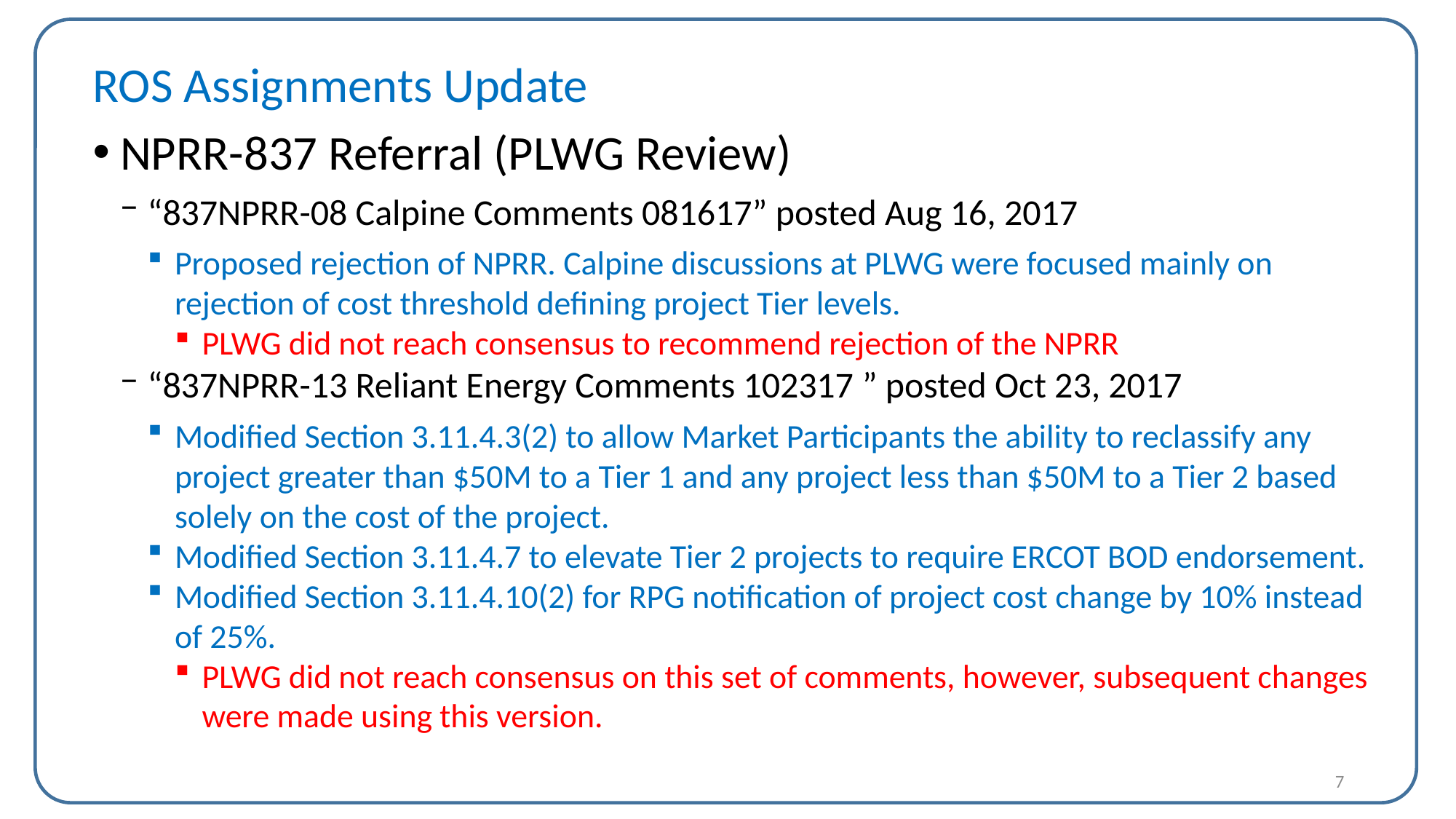

ROS Assignments Update
NPRR-837 Referral (PLWG Review)
“837NPRR-08 Calpine Comments 081617” posted Aug 16, 2017
Proposed rejection of NPRR. Calpine discussions at PLWG were focused mainly on rejection of cost threshold defining project Tier levels.
PLWG did not reach consensus to recommend rejection of the NPRR
“837NPRR-13 Reliant Energy Comments 102317 ” posted Oct 23, 2017
Modified Section 3.11.4.3(2) to allow Market Participants the ability to reclassify any project greater than $50M to a Tier 1 and any project less than $50M to a Tier 2 based solely on the cost of the project.
Modified Section 3.11.4.7 to elevate Tier 2 projects to require ERCOT BOD endorsement.
Modified Section 3.11.4.10(2) for RPG notification of project cost change by 10% instead of 25%.
PLWG did not reach consensus on this set of comments, however, subsequent changes were made using this version.

7